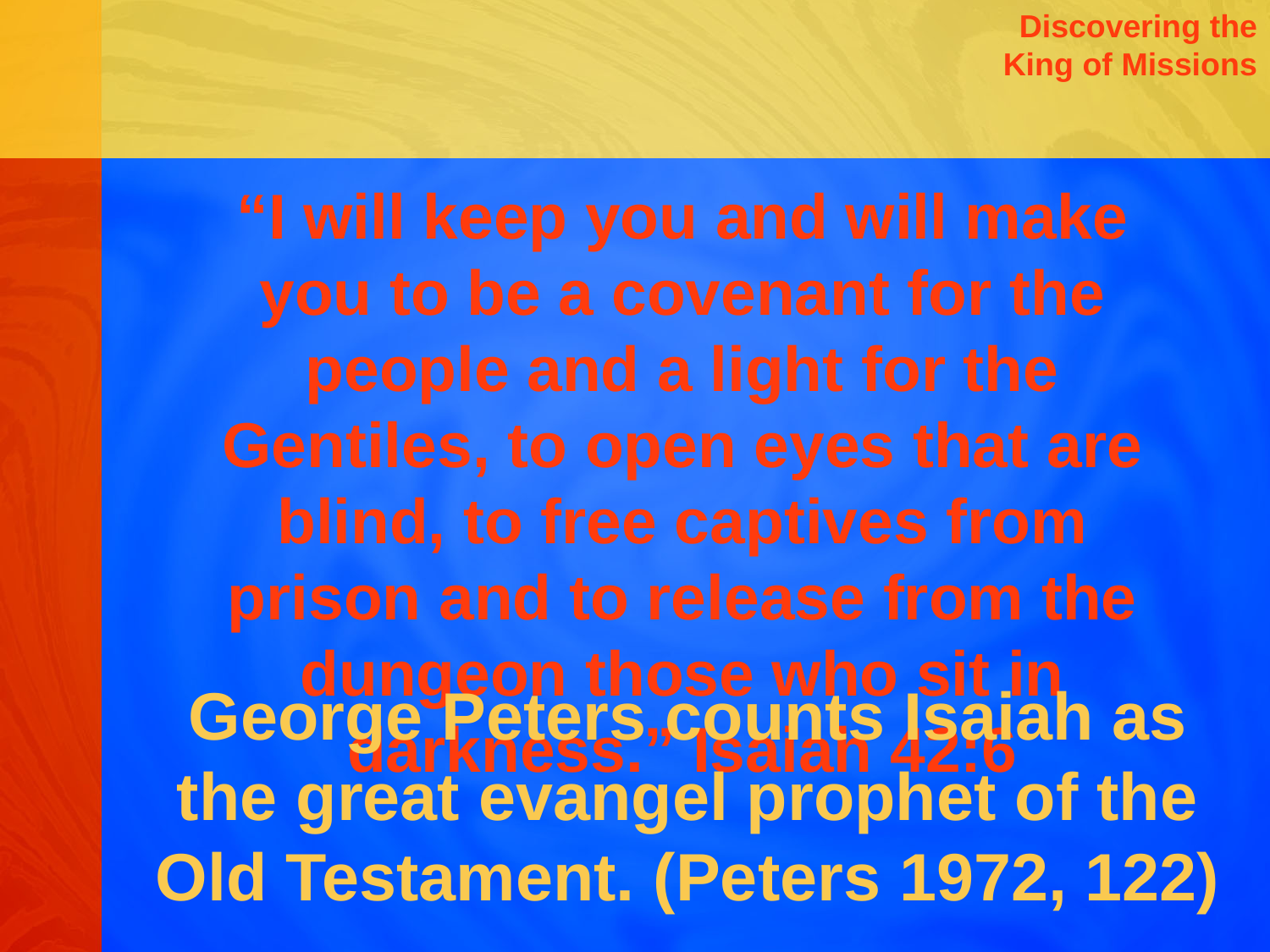

Discovering the King of Missions
“I will keep you and will make you to be a covenant for the people and a light for the Gentiles, to open eyes that are blind, to free captives from prison and to release from the dungeon those who sit in darkness.” Isaiah 42:6
George Peters counts Isaiah as the great evangel prophet of the Old Testament. (Peters 1972, 122)